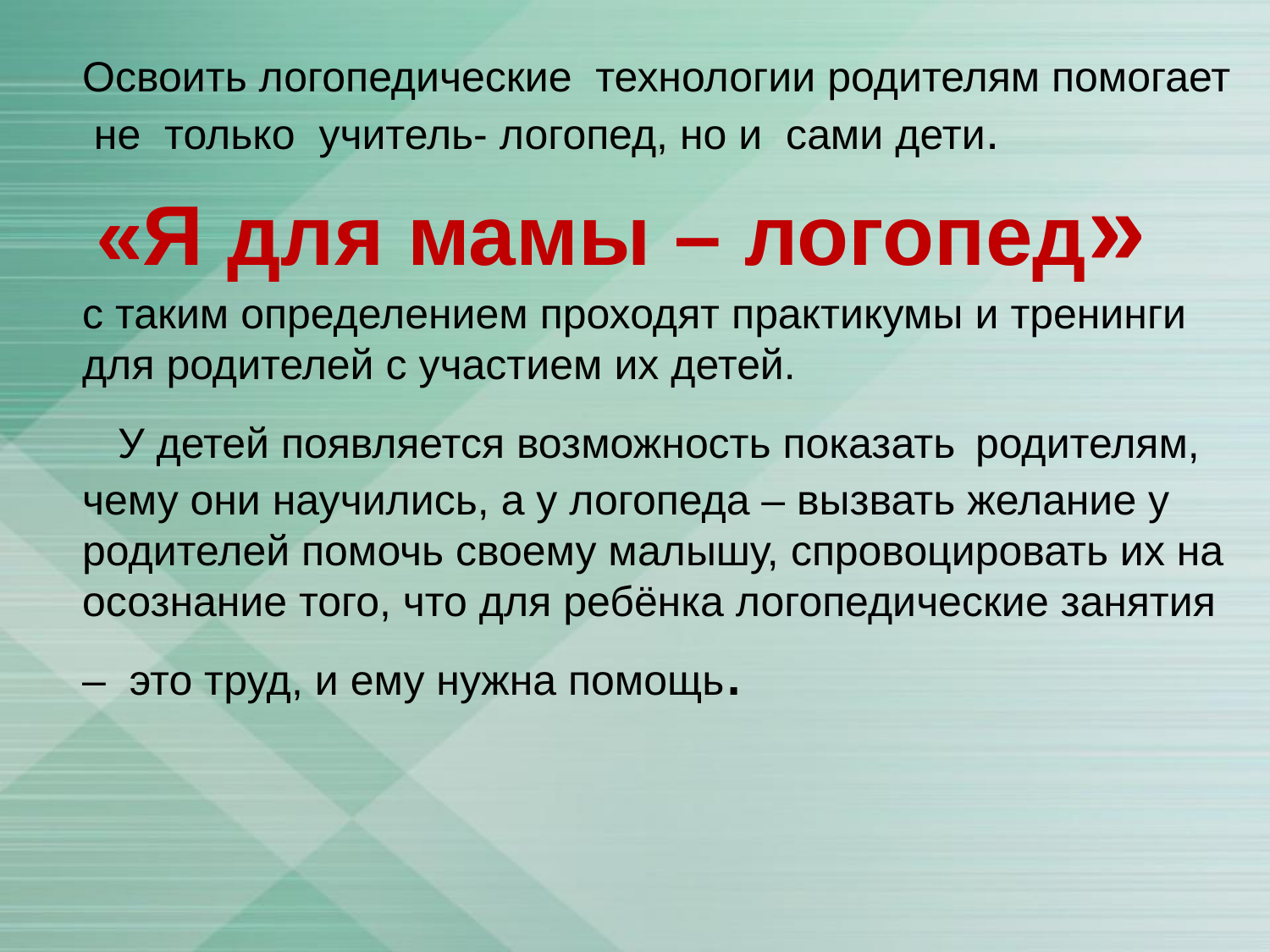

# Освоить логопедические  технологии родителям помогает  не  только  учитель- логопед, но и  сами дети. «Я для мамы – логопед» с таким определением проходят практикумы и тренинги для родителей с участием их детей. У детей появляется возможность показать родителям, чему они научились, а у логопеда – вызвать желание у родителей помочь своему малышу, спровоцировать их на осознание того, что для ребёнка логопедические занятия  –  это труд, и ему нужна помощь.